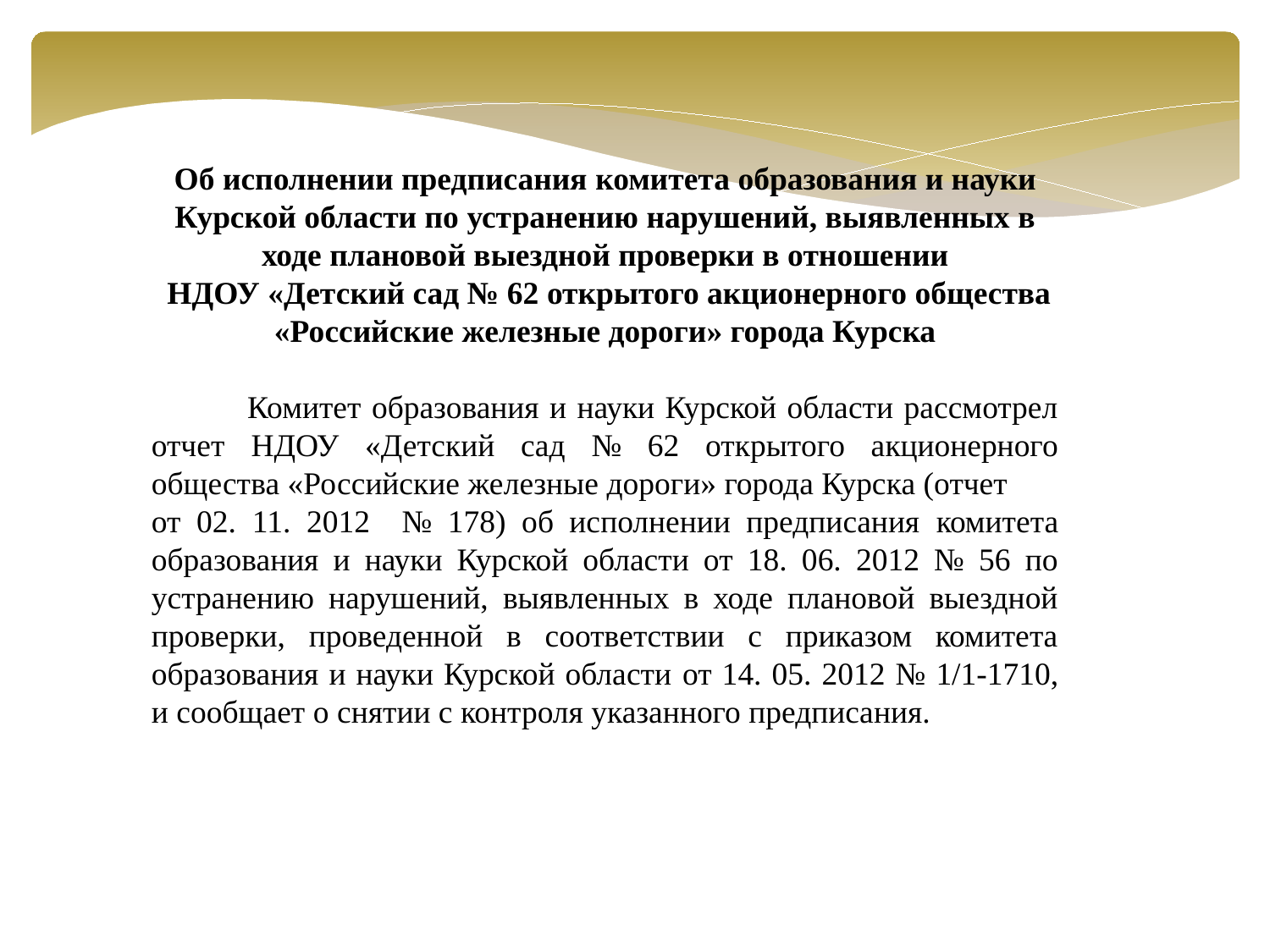

Об исполнении предписания комитета образования и науки Курской области по устранению нарушений, выявленных в ходе плановой выездной проверки в отношении
 НДОУ «Детский сад № 62 открытого акционерного общества «Российские железные дороги» города Курска

         Комитет образования и науки Курской области рассмотрел отчет НДОУ «Детский сад № 62 открытого акционерного общества «Российские железные дороги» города Курска (отчет
от 02. 11. 2012  № 178) об исполнении предписания комитета образования и науки Курской области от 18. 06. 2012 № 56 по устранению нарушений, выявленных в ходе плановой выездной проверки, проведенной в соответствии с приказом комитета образования и науки Курской области от 14. 05. 2012 № 1/1-1710, и сообщает о снятии с контроля указанного предписания.